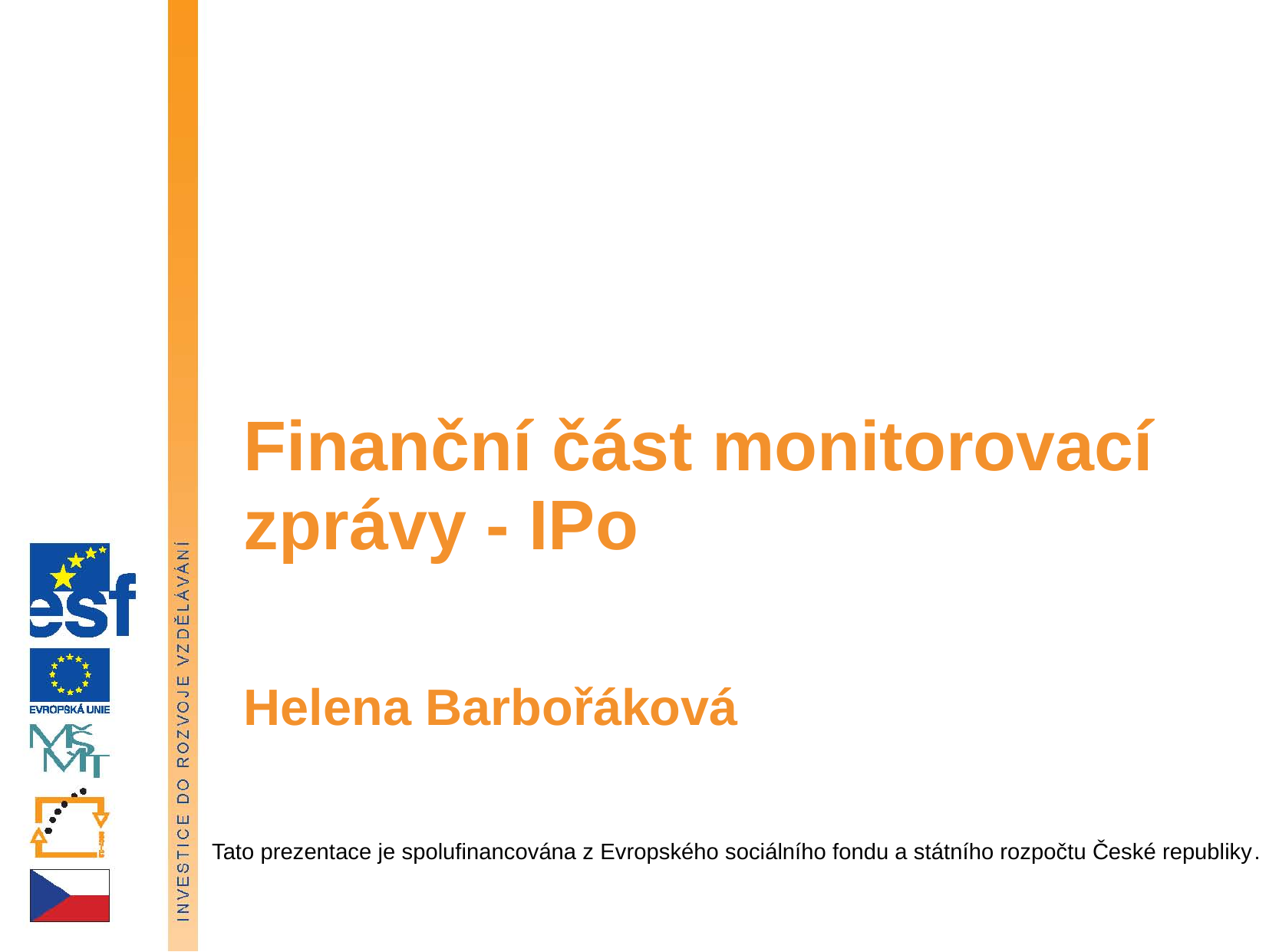

# Finanční část monitorovací zprávy - IPo Helena Barbořáková
Tato prezentace je spolufinancována z Evropského sociálního fondu a státního rozpočtu České republiky.